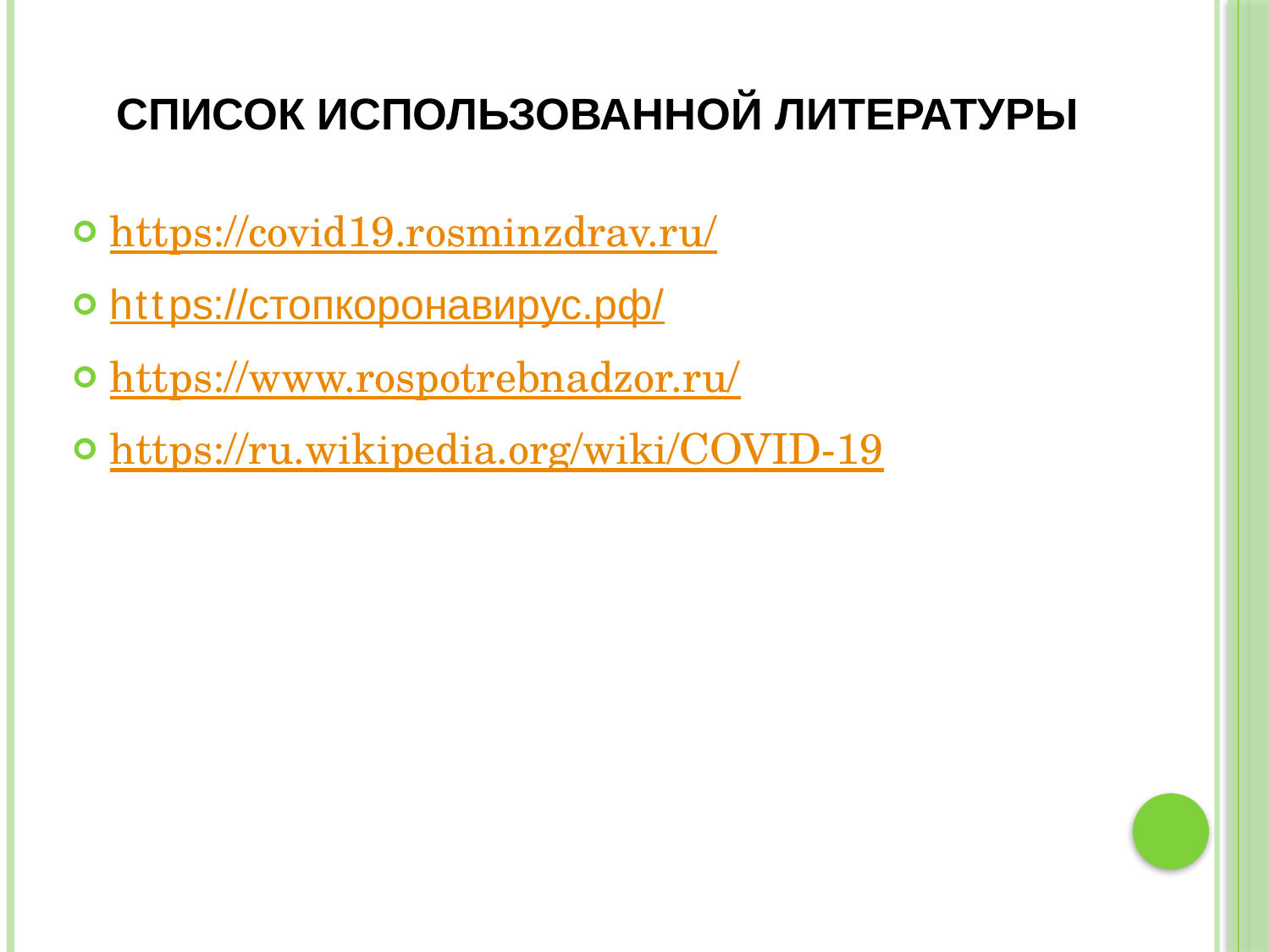

# Список использованной литературы
https://covid19.rosminzdrav.ru/
https://стопкоронавирус.рф/
https://www.rospotrebnadzor.ru/
https://ru.wikipedia.org/wiki/COVID-19